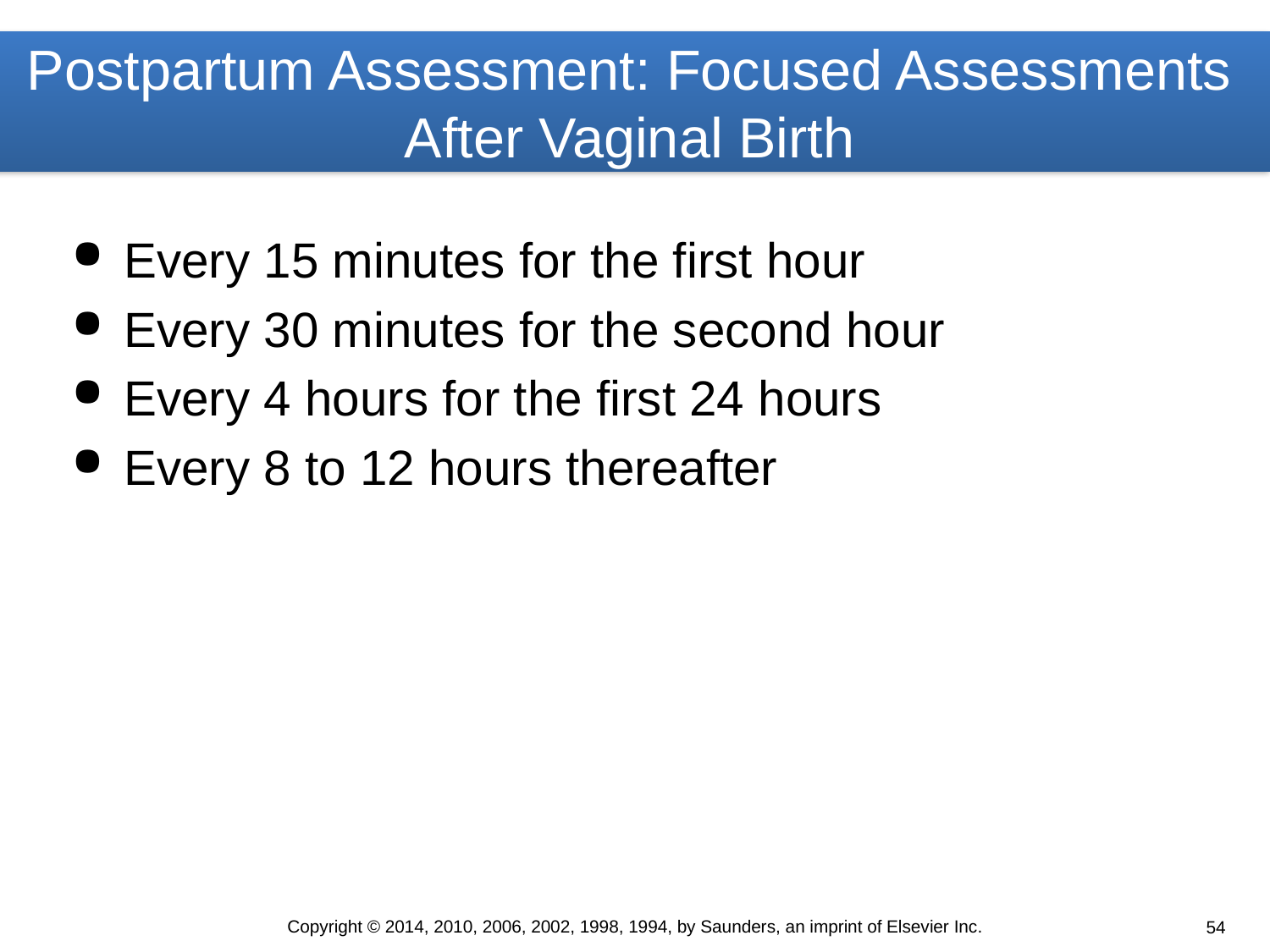

# Postpartum Assessment: Focused Assessments After Vaginal Birth
Every 15 minutes for the first hour
Every 30 minutes for the second hour
Every 4 hours for the first 24 hours
Every 8 to 12 hours thereafter
Copyright © 2014, 2010, 2006, 2002, 1998, 1994, by Saunders, an imprint of Elsevier Inc.
54